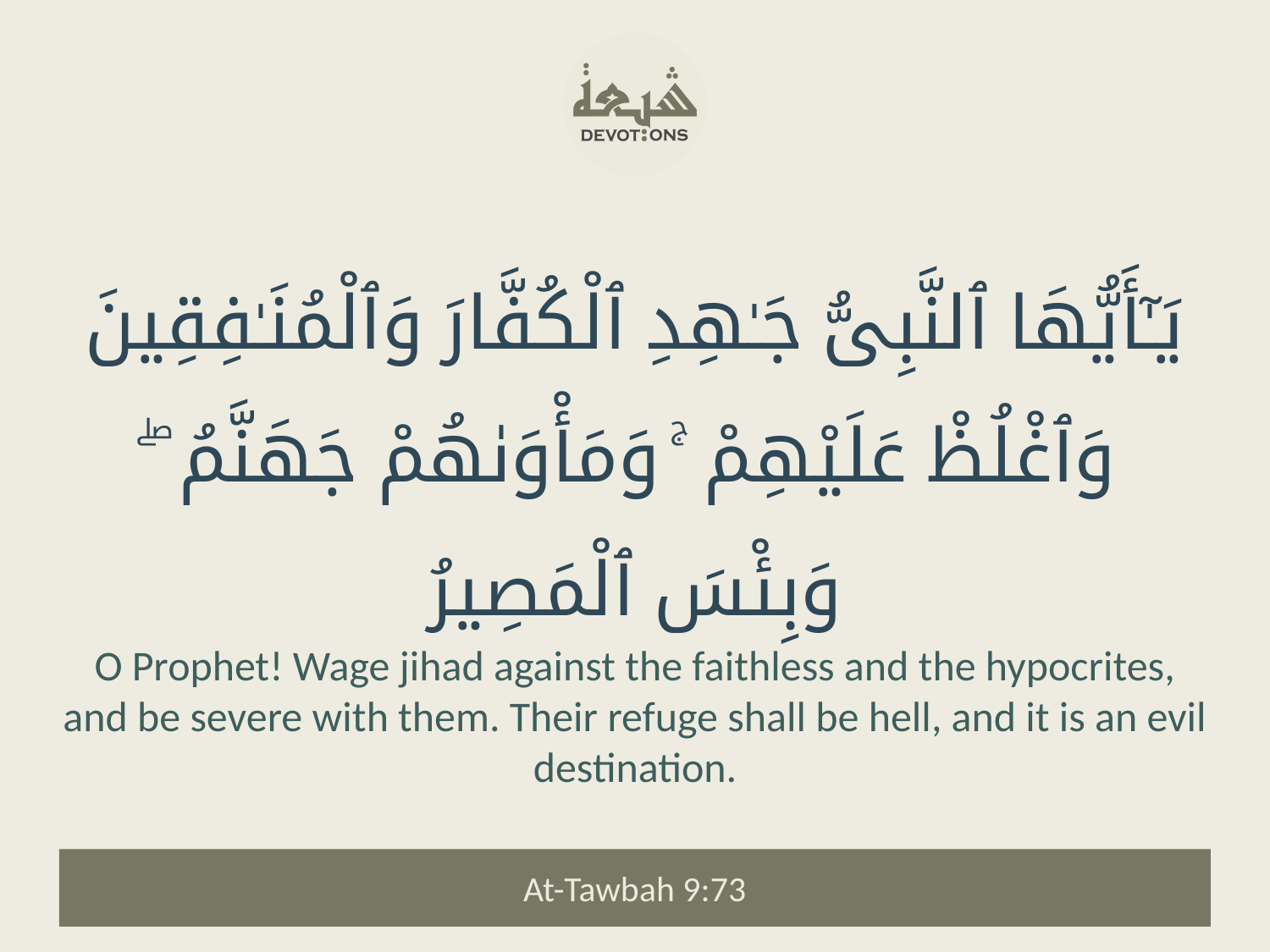

يَـٰٓأَيُّهَا ٱلنَّبِىُّ جَـٰهِدِ ٱلْكُفَّارَ وَٱلْمُنَـٰفِقِينَ وَٱغْلُظْ عَلَيْهِمْ ۚ وَمَأْوَىٰهُمْ جَهَنَّمُ ۖ وَبِئْسَ ٱلْمَصِيرُ
O Prophet! Wage jihad against the faithless and the hypocrites, and be severe with them. Their refuge shall be hell, and it is an evil destination.
At-Tawbah 9:73